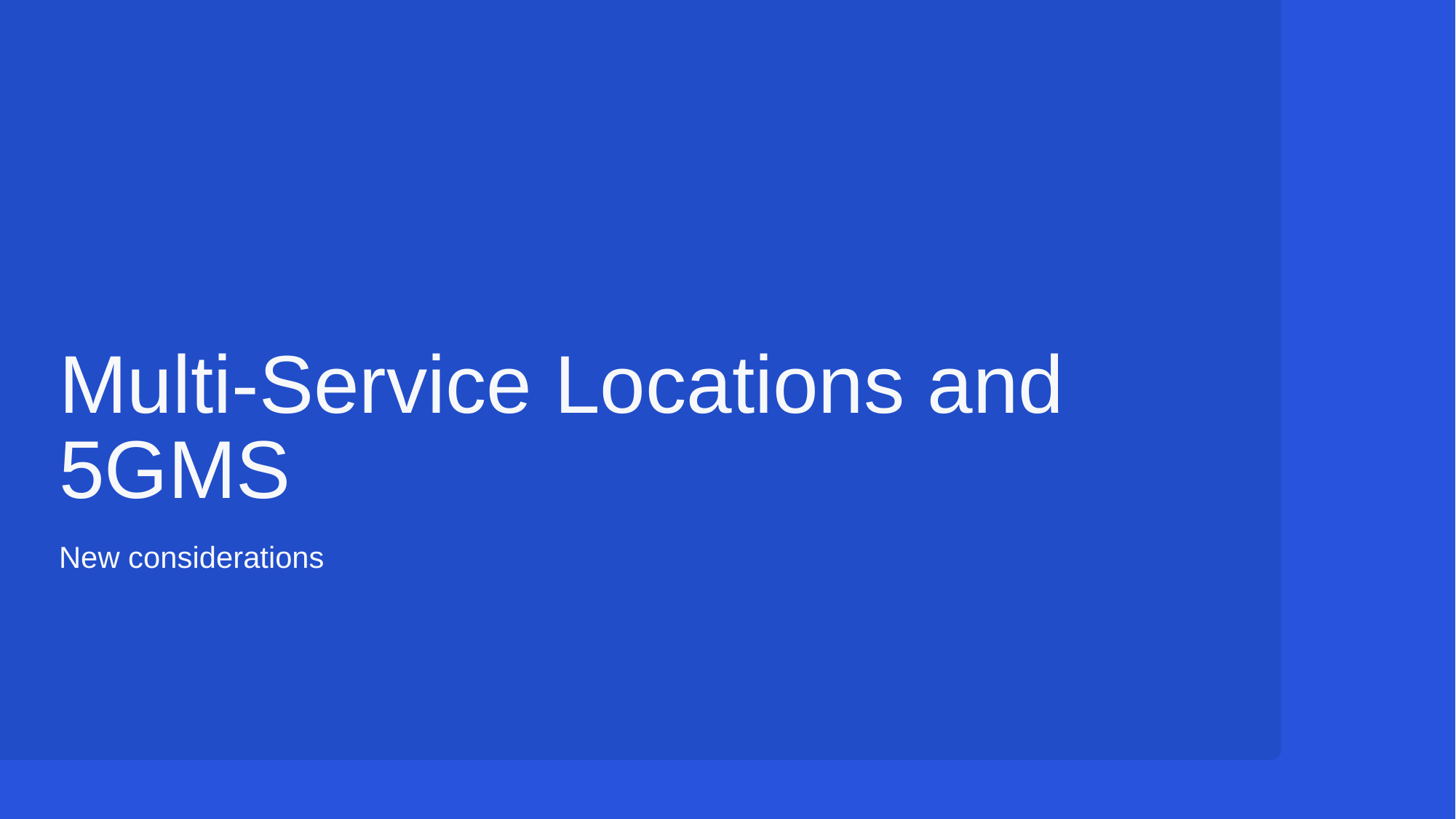

# Multi-Service Locations and 5GMS
New considerations